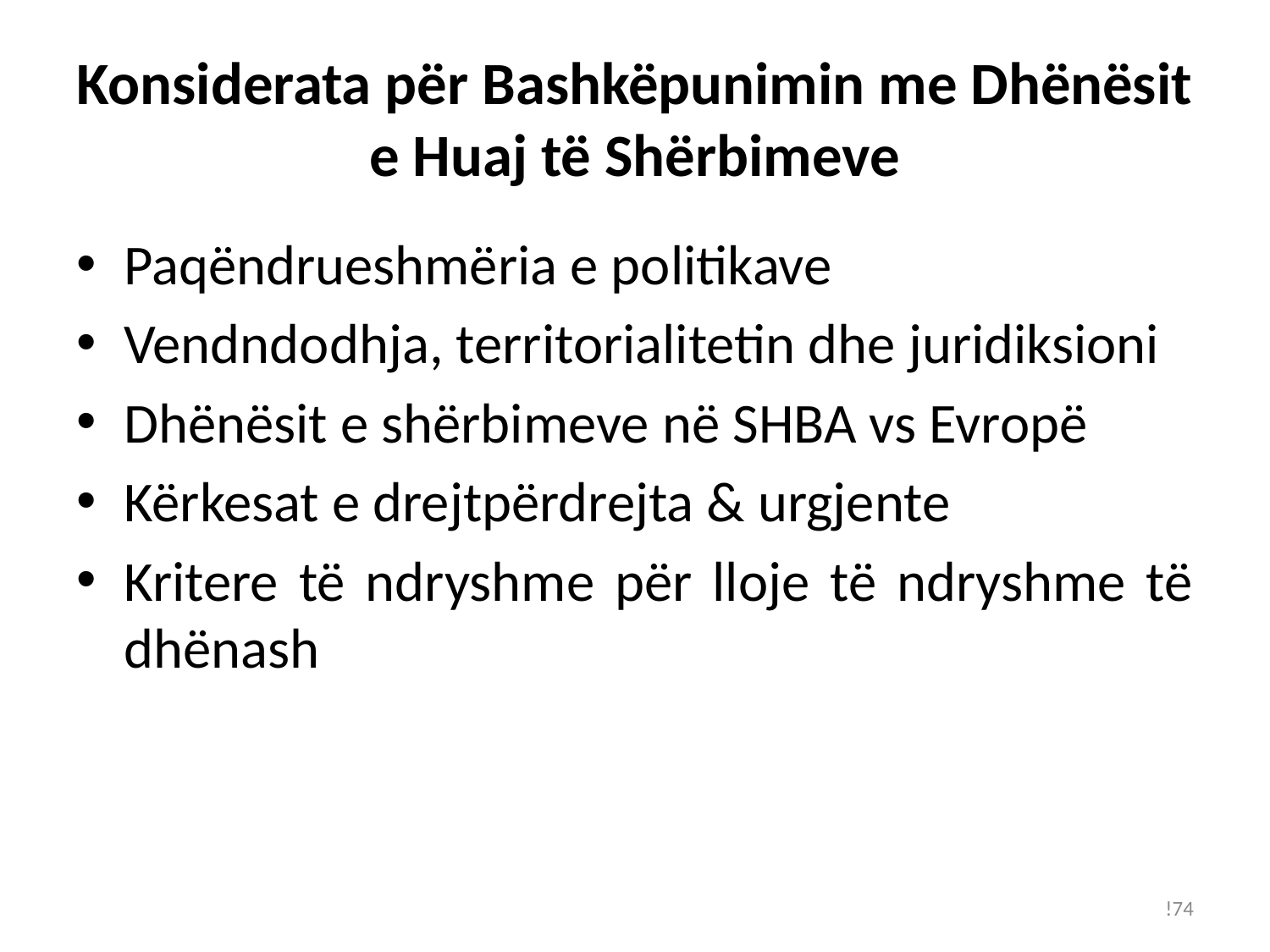

# Konsiderata për Bashkëpunimin me Dhënësit e Huaj të Shërbimeve
Paqëndrueshmëria e politikave
Vendndodhja, territorialitetin dhe juridiksioni
Dhënësit e shërbimeve në SHBA vs Evropë
Kërkesat e drejtpërdrejta & urgjente
Kritere të ndryshme për lloje të ndryshme të dhënash
!74